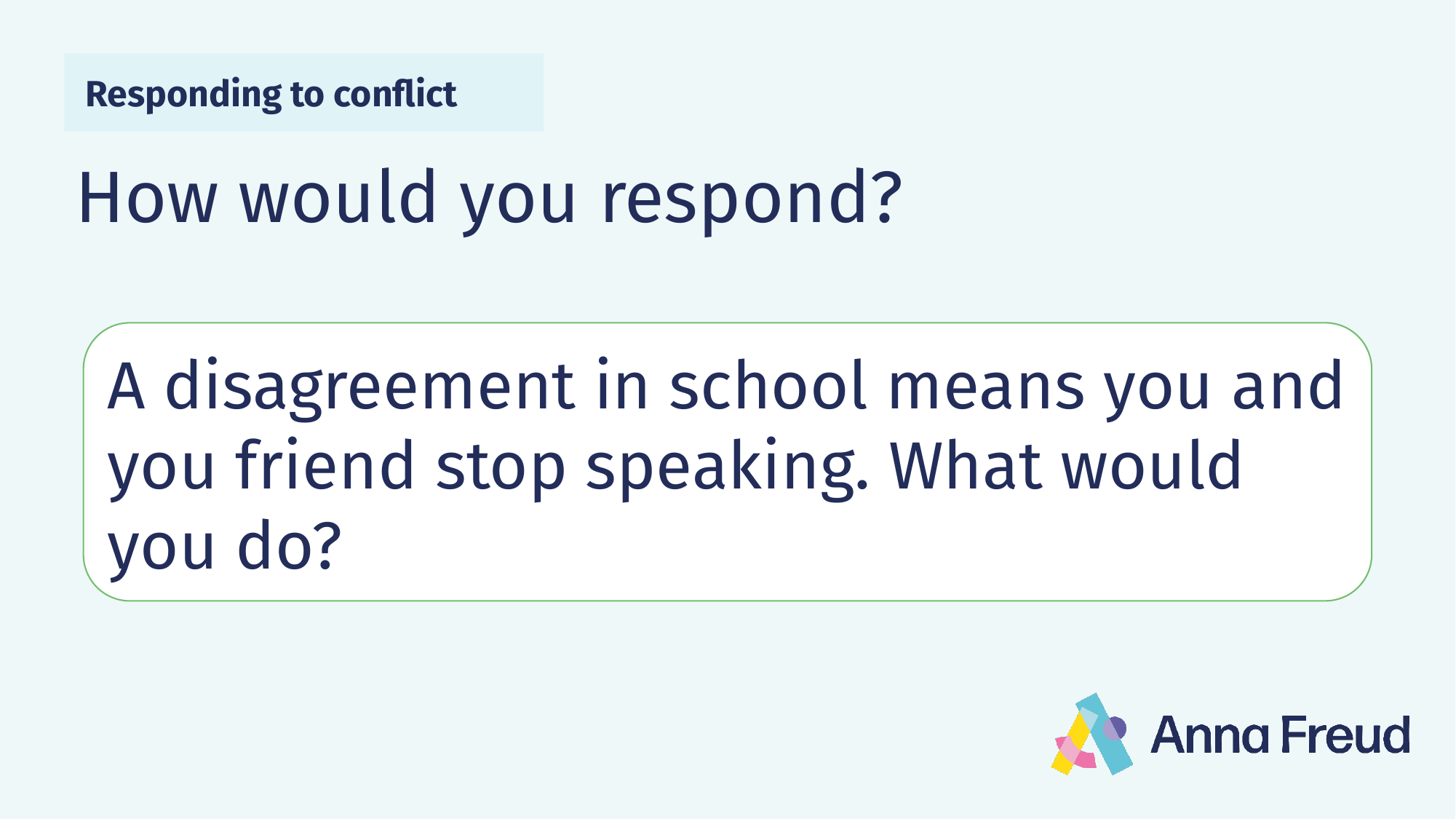

Responding to conflict
# How would you respond?
A disagreement in school means you and you friend stop speaking. What would you do?